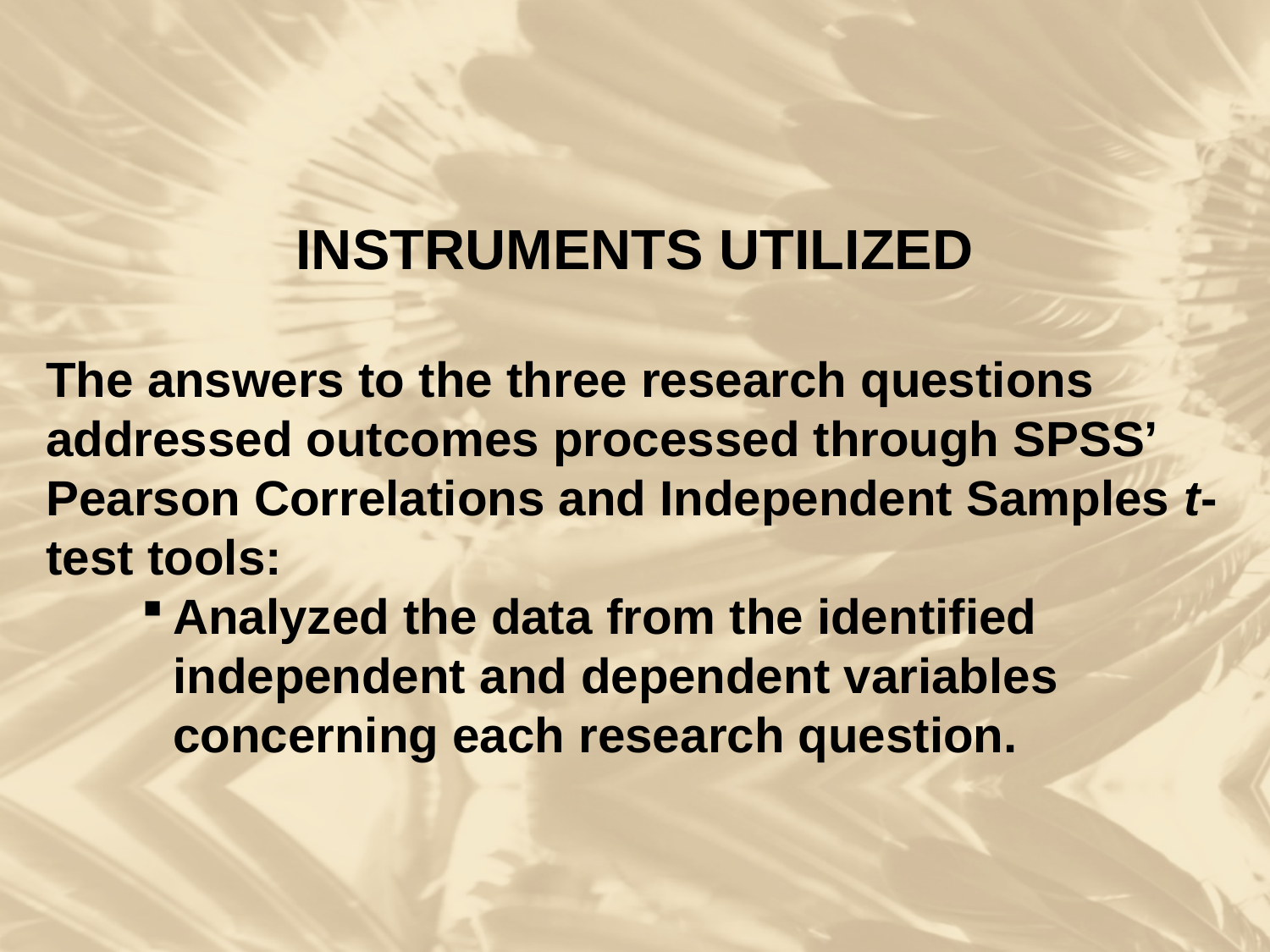

INSTRUMENTS UTILIZED

The answers to the three research questions addressed outcomes processed through SPSS’ Pearson Correlations and Independent Samples t-test tools:
Analyzed the data from the identified independent and dependent variables concerning each research question.